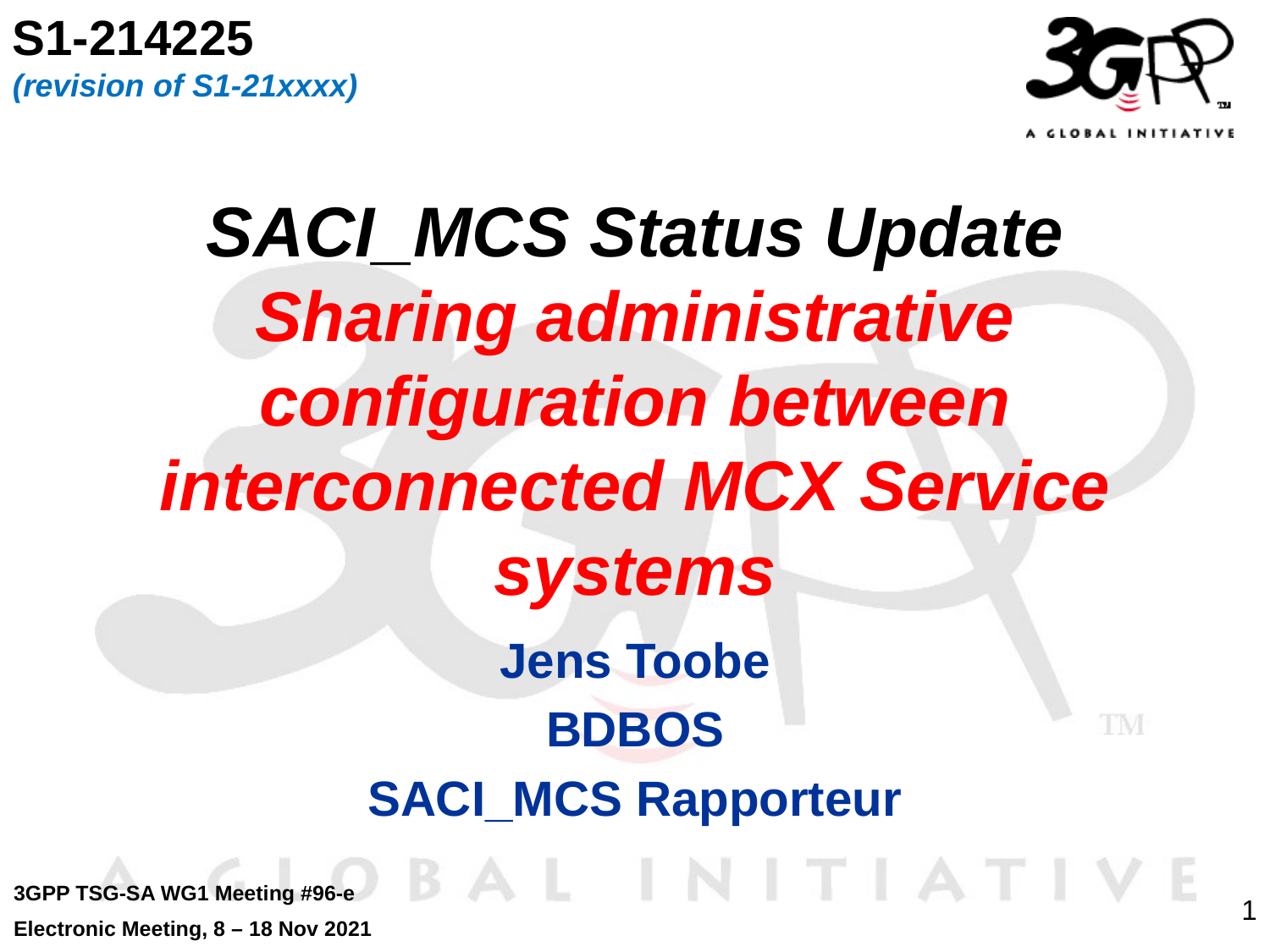

S1-214225
(revision of S1-21xxxx)
# SACI_MCS Status Update Sharing administrative configuration between interconnected MCX Service systems
Jens Toobe
BDBOS
SACI_MCS Rapporteur
3GPP TSG-SA WG1 Meeting #96-e
Electronic Meeting, 8 – 18 Nov 2021
1